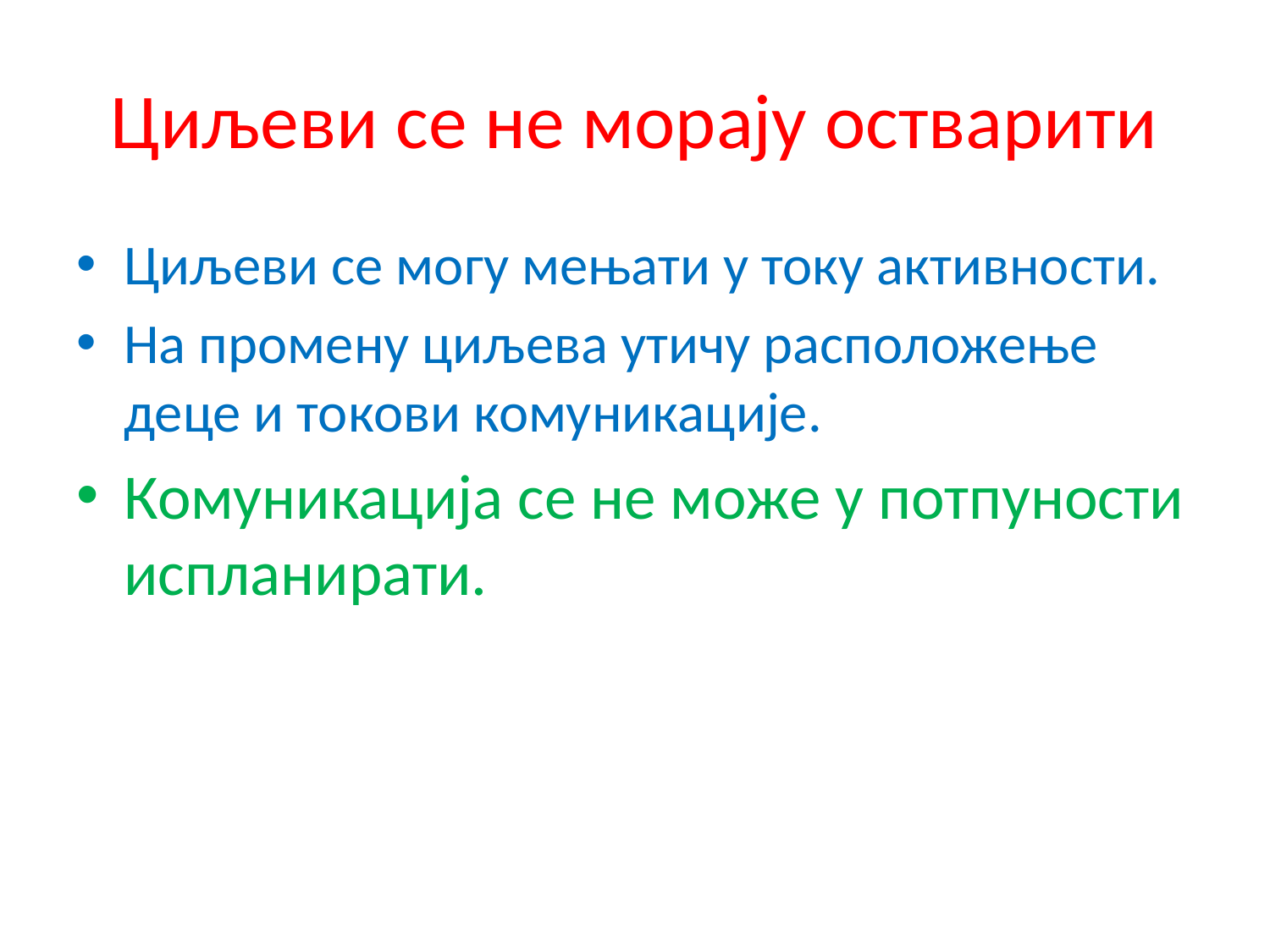

# Циљеви се не морају остварити
Циљеви се могу мењати у току активности.
На промену циљева утичу расположење деце и токови комуникације.
Комуникација се не може у потпуности испланирати.